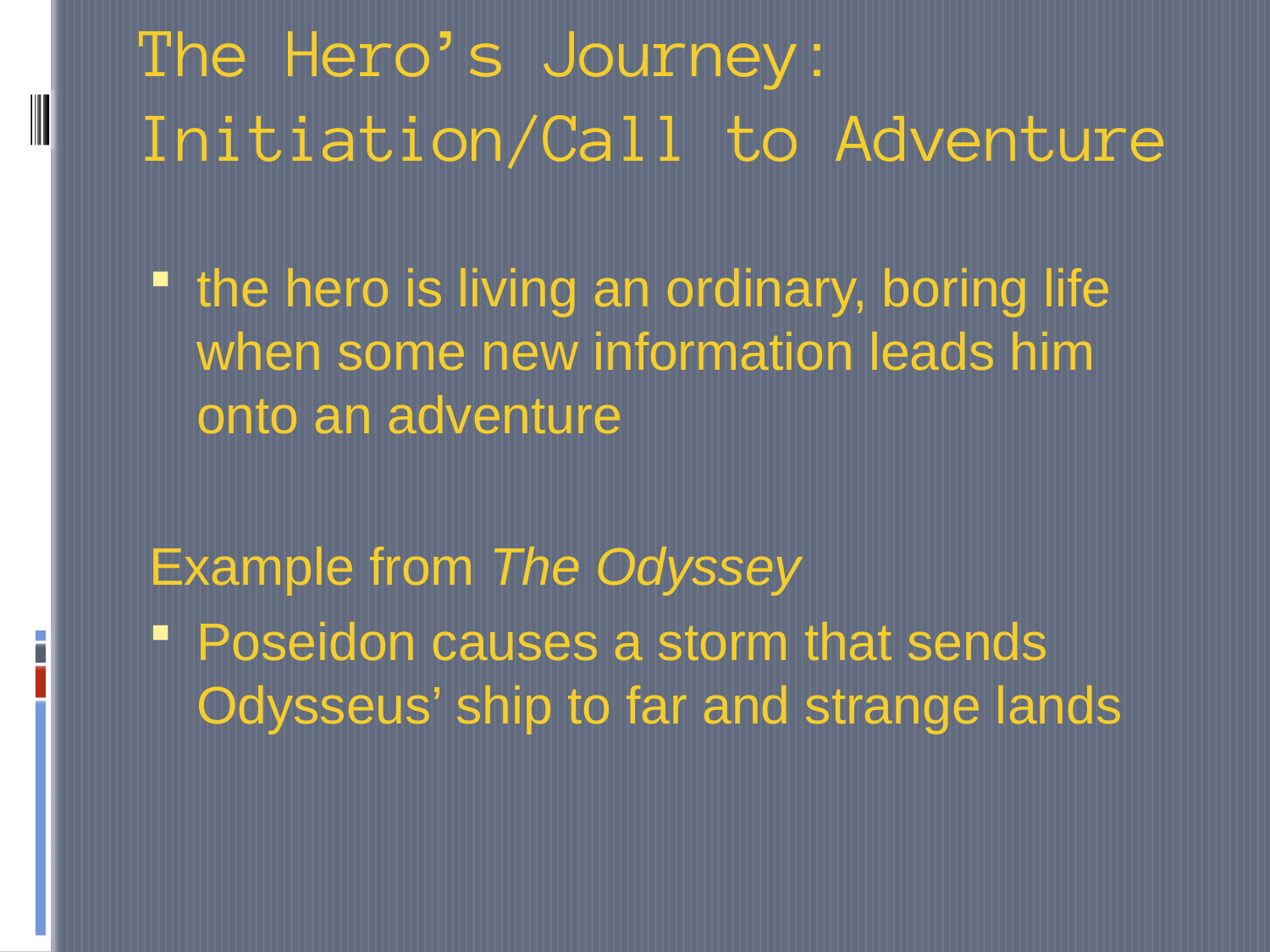

# The Hero’s Journey: Initiation/Call to Adventure
the hero is living an ordinary, boring life when some new information leads him onto an adventure

Example from The Odyssey
Poseidon causes a storm that sends Odysseus’ ship to far and strange lands